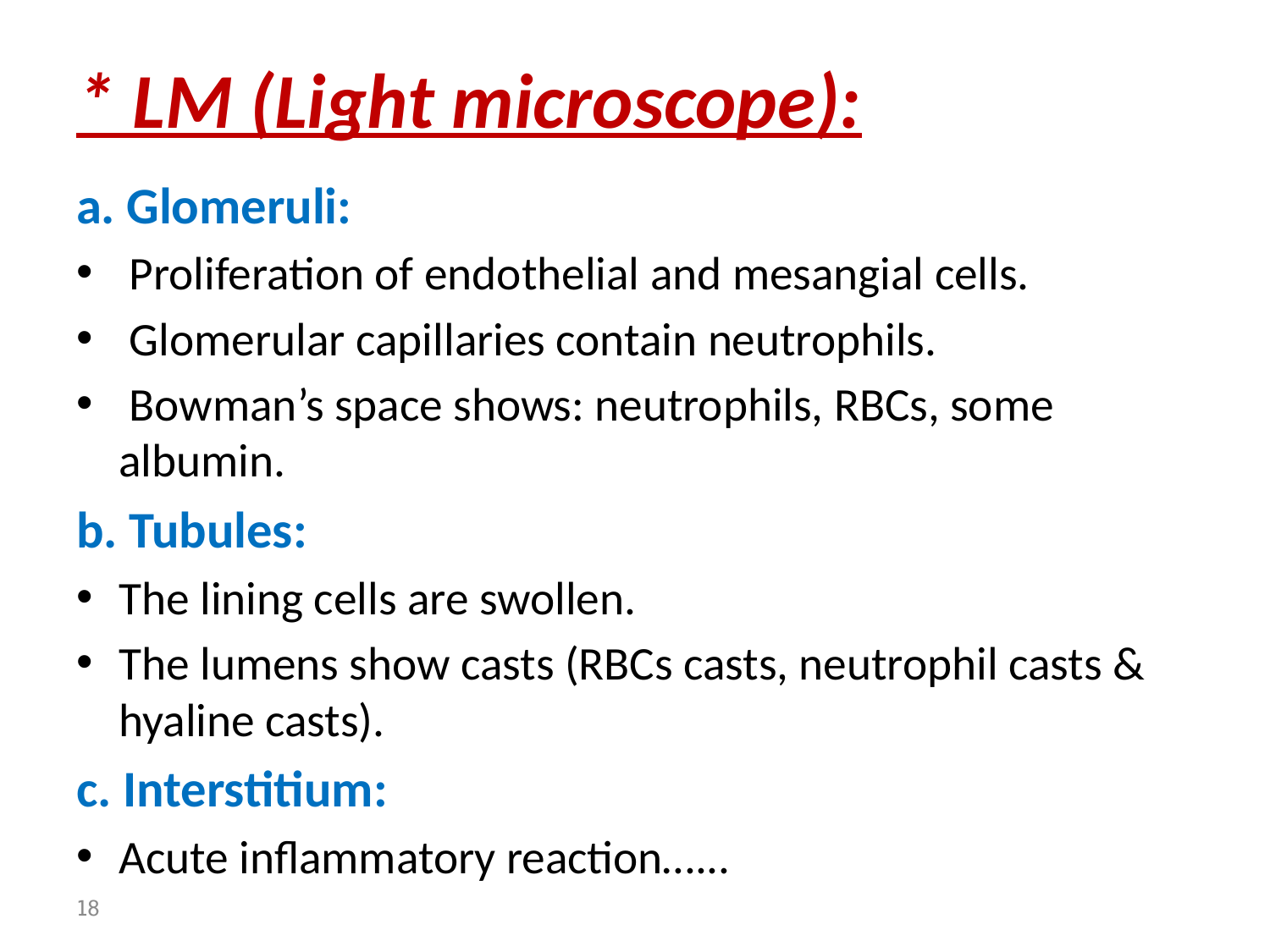

# * LM (Light microscope):
a. Glomeruli:
 Proliferation of endothelial and mesangial cells.
 Glomerular capillaries contain neutrophils.
 Bowman’s space shows: neutrophils, RBCs, some albumin.
b. Tubules:
The lining cells are swollen.
The lumens show casts (RBCs casts, neutrophil casts & hyaline casts).
c. Interstitium:
Acute inflammatory reaction…...
18